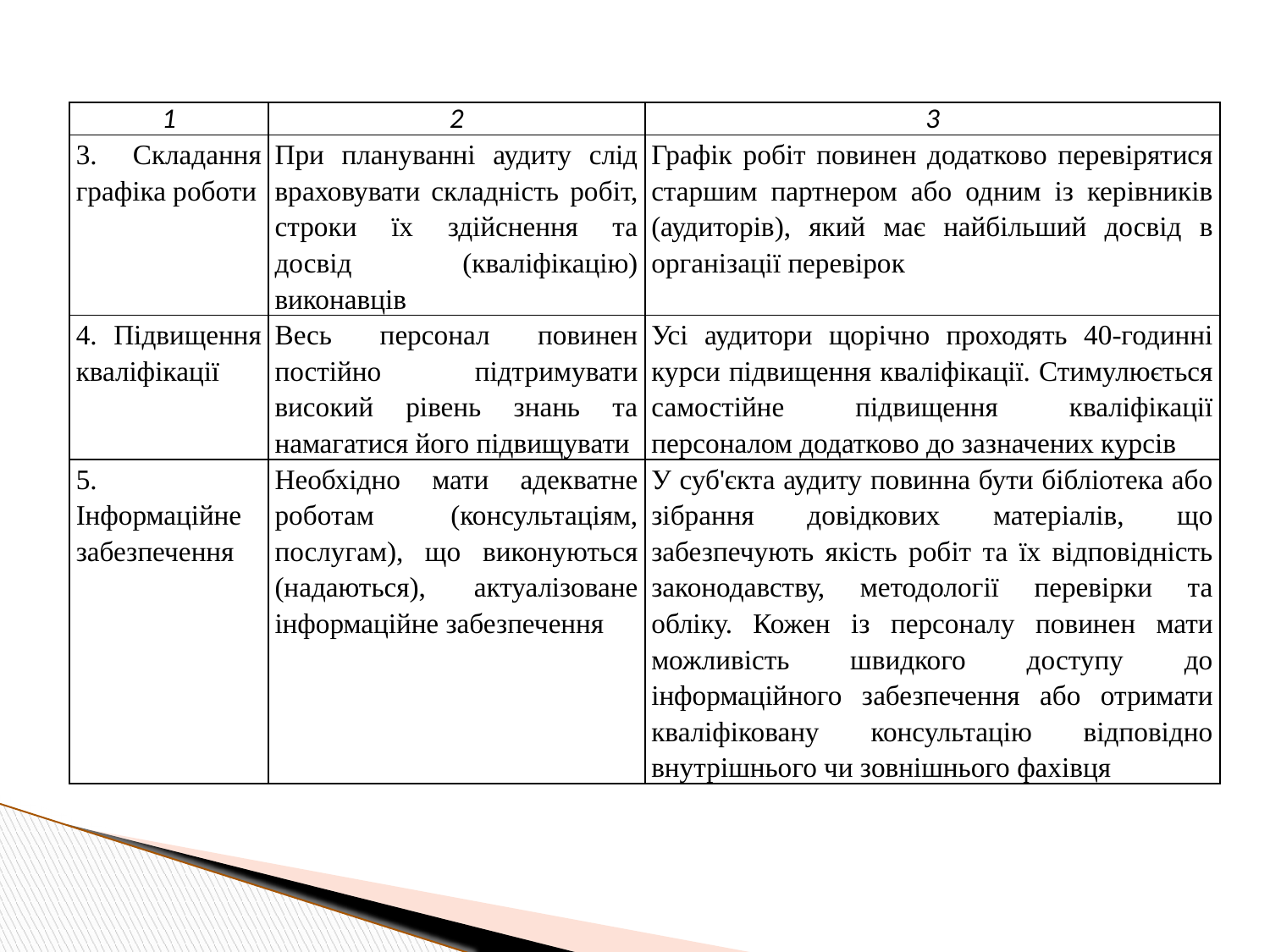

| 1 | 2 | 3 |
| --- | --- | --- |
| 3. Складання графіка роботи | При плануванні аудиту слід враховувати складність робіт, строки їх здійснення та досвід (кваліфікацію) виконавців | Графік робіт повинен додатково перевірятися старшим партнером або одним із керівників (аудиторів), який має найбільший досвід в організації перевірок |
| 4. Підвищення кваліфікації | Весь персонал повинен постійно підтримувати високий рівень знань та намагатися його підвищувати | Усі аудитори щорічно проходять 40-годинні курси підвищення кваліфікації. Стимулюється самостійне підвищення кваліфікації персоналом додатково до зазначених курсів |
| 5. Інформаційне забезпечення | Необхідно мати адекватне роботам (консультаціям, послугам), що виконуються (надаються), актуалізоване інформаційне забезпечення | У суб'єкта аудиту повинна бути бібліотека або зібрання довідкових матеріалів, що забезпечують якість робіт та їх відповідність законодавству, методології перевірки та обліку. Кожен із персоналу повинен мати можливість швидкого доступу до інформаційного забезпечення або отримати кваліфіковану консультацію відповідно внутрішнього чи зовнішнього фахівця |